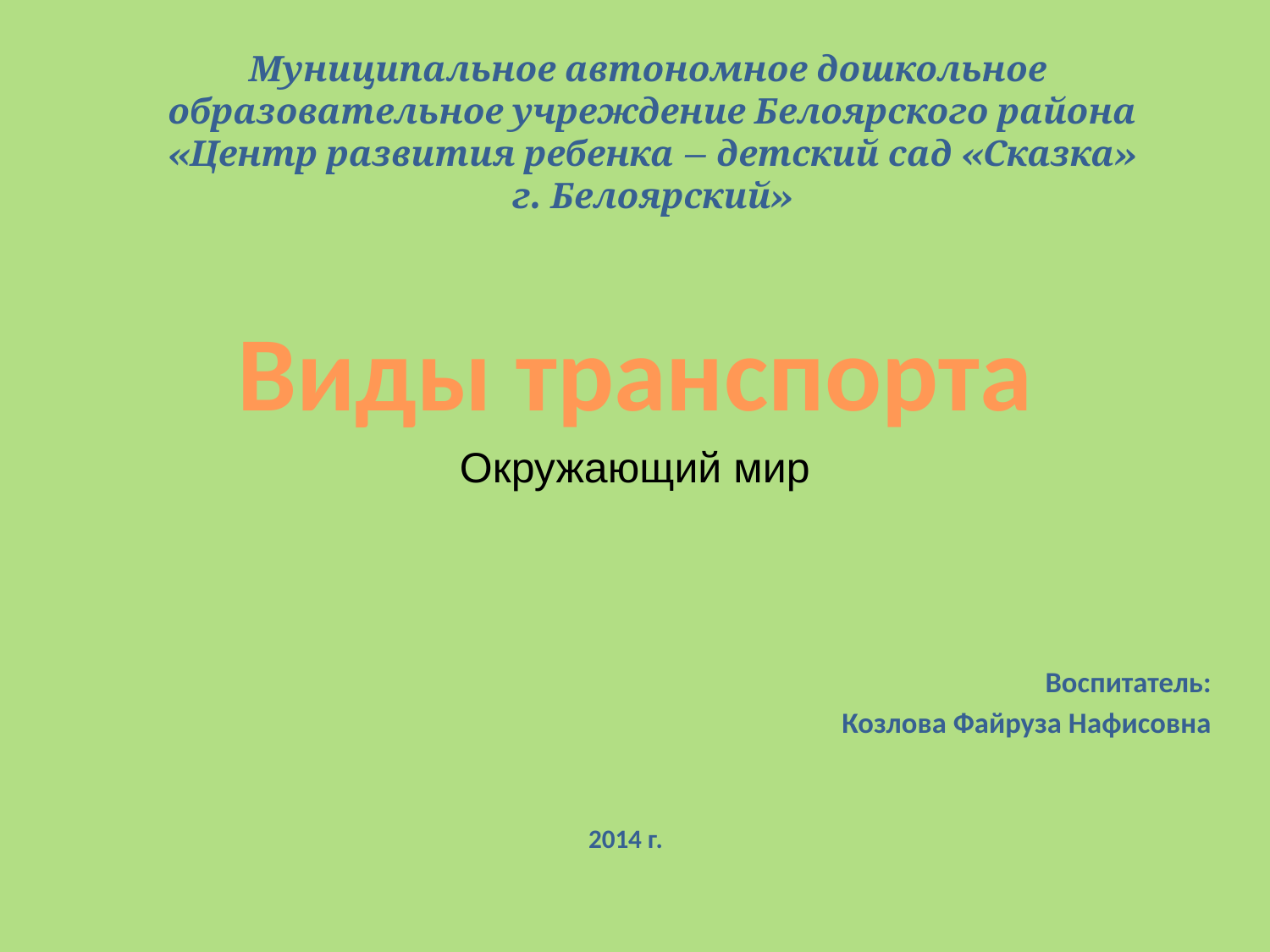

Муниципальное автономное дошкольное
 образовательное учреждение Белоярского района
 «Центр развития ребенка – детский сад «Сказка»
 г. Белоярский»
# Виды транспорта
Окружающий мир

Воспитатель:
Козлова Файруза Нафисовна

2014 г.